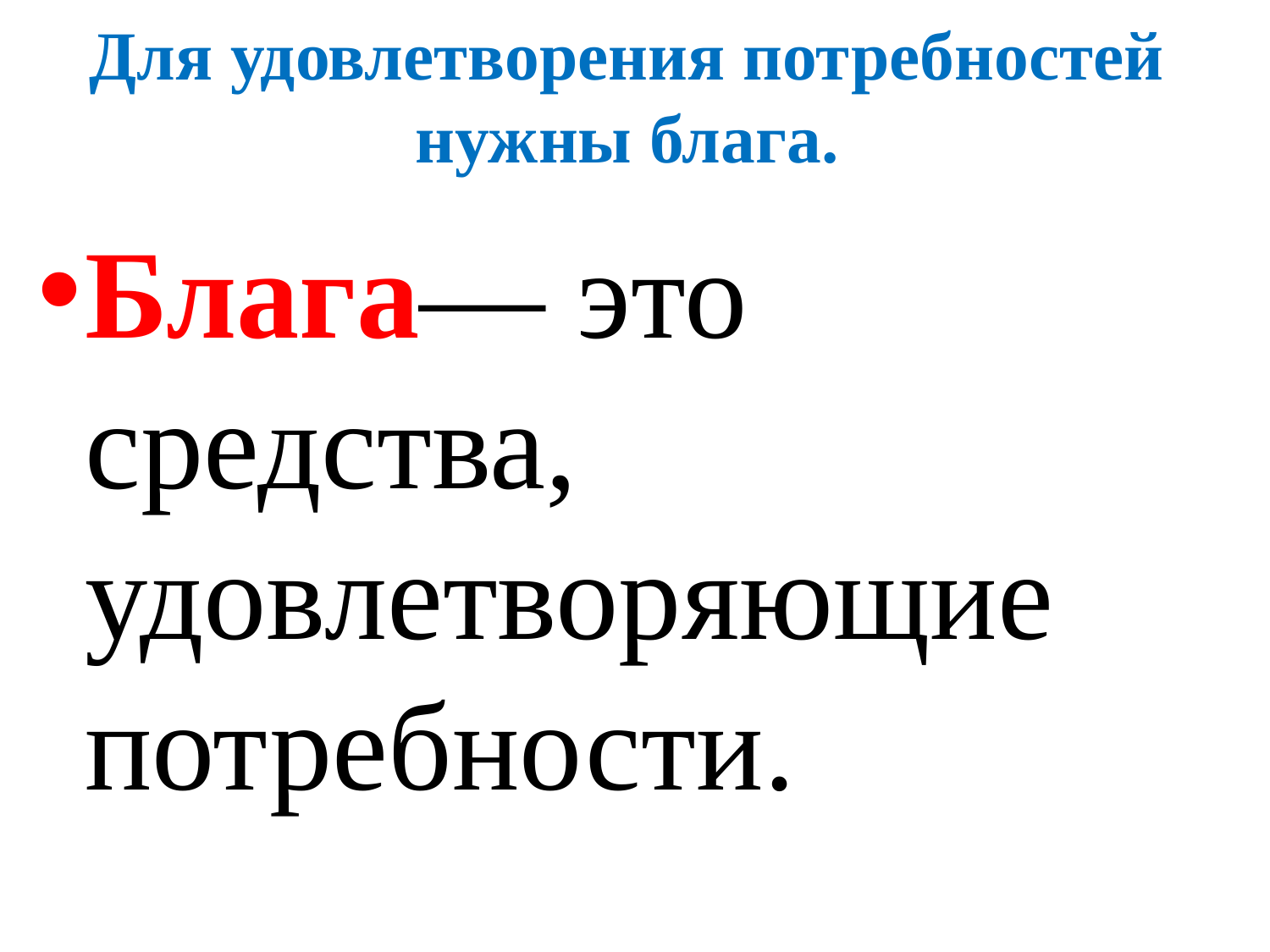

# Для удовлетворения потребностей нужны блага.
Блага— это средства, удовлетворяющие потребности.